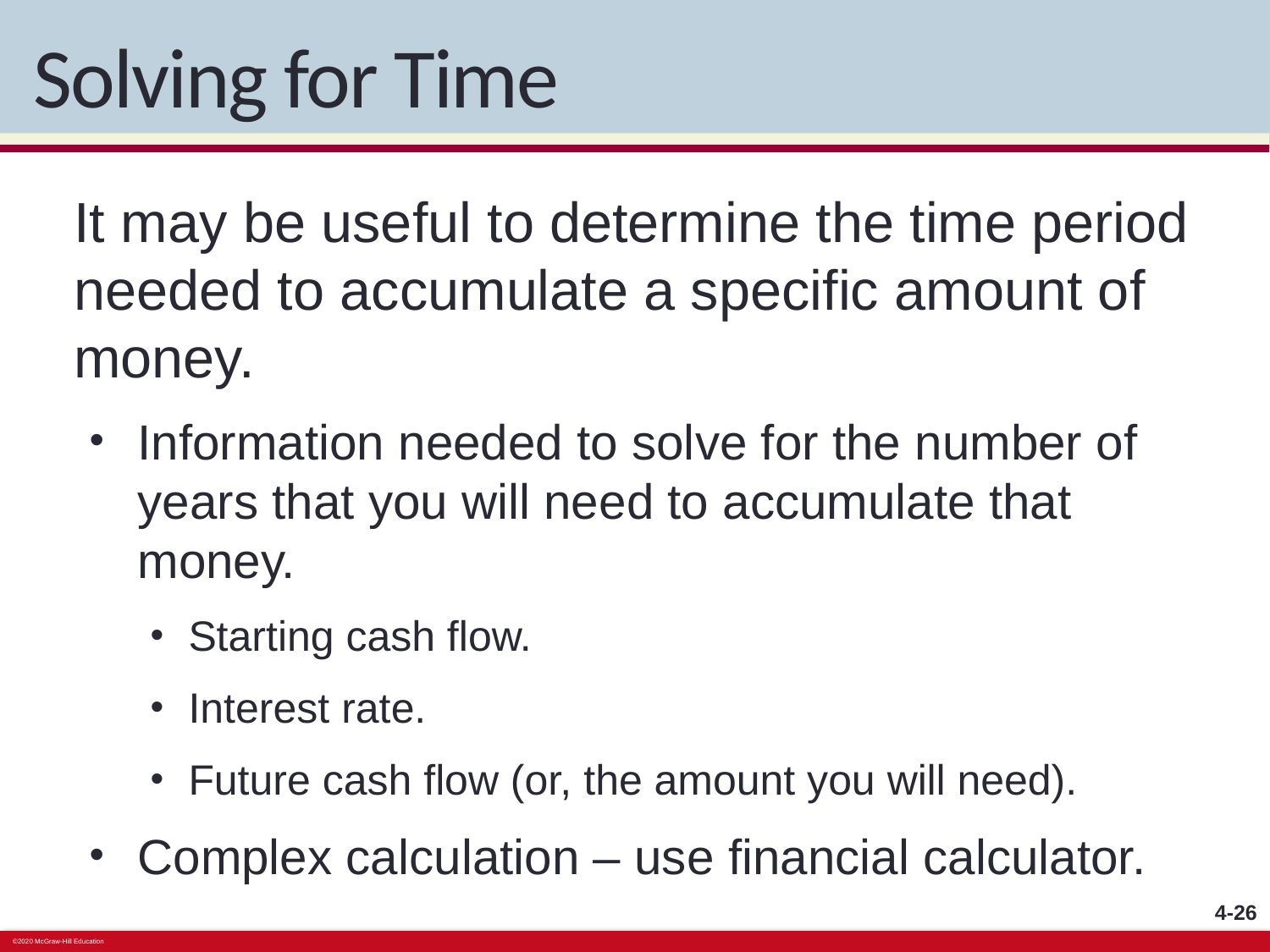

# Solving for Time
It may be useful to determine the time period needed to accumulate a specific amount of money.
Information needed to solve for the number of years that you will need to accumulate that money.
Starting cash flow.
Interest rate.
Future cash flow (or, the amount you will need).
Complex calculation – use financial calculator.